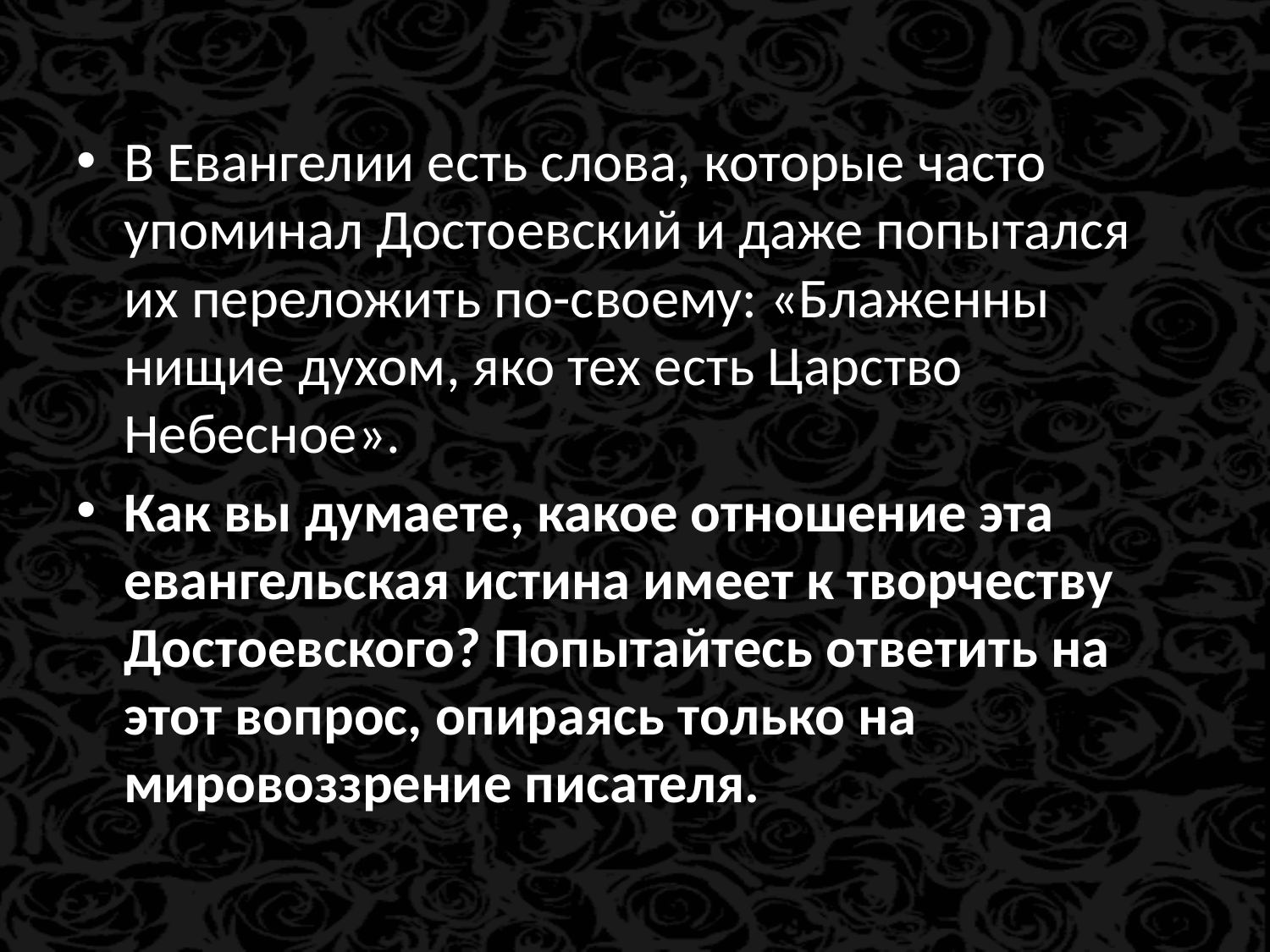

#
В Евангелии есть слова, которые часто упоминал Достоевский и даже попытался их переложить по-своему: «Блаженны нищие духом, яко тех есть Царство Небесное».
Как вы думаете, какое отношение эта евангельская истина имеет к творчеству Достоевского? Попытайтесь ответить на этот вопрос, опираясь только на мировоззрение писателя.